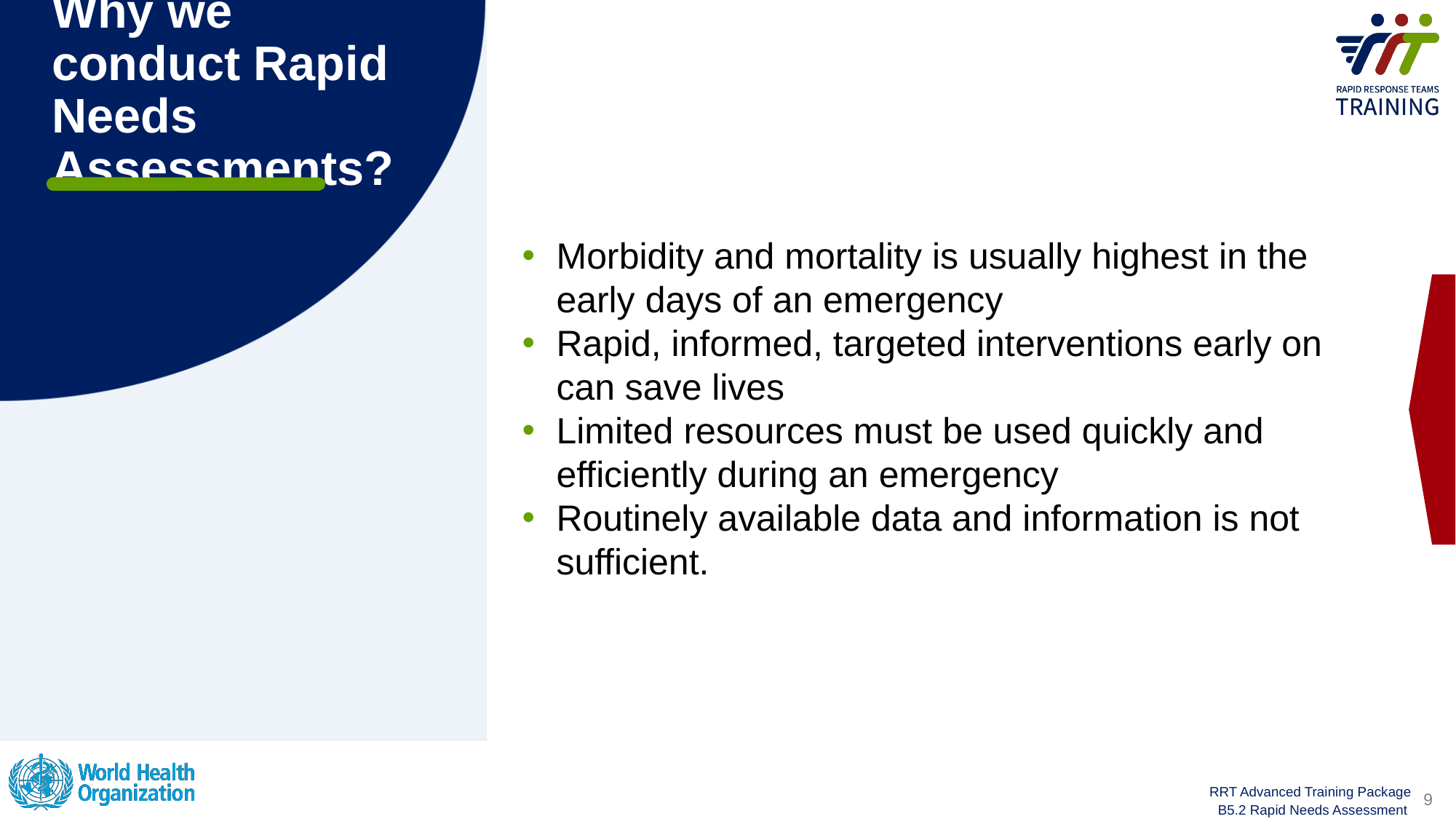

# Why we conduct Rapid Needs Assessments?

Morbidity and mortality is usually highest in the early days of an emergency
Rapid, informed, targeted interventions early on can save lives
Limited resources must be used quickly and efficiently during an emergency
Routinely available data and information is not sufficient.